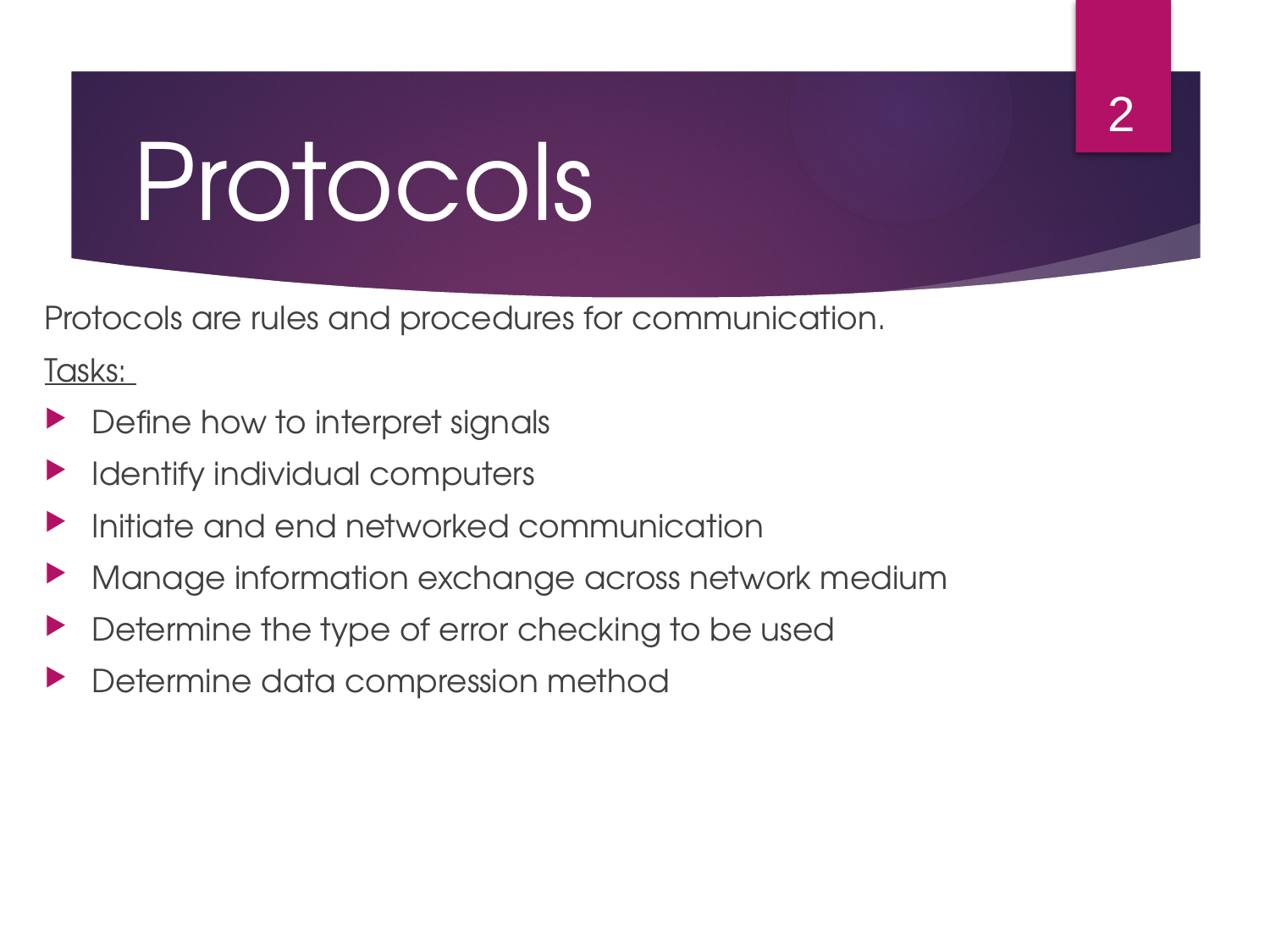

2
# Protocols
Protocols are rules and procedures for communication.
Tasks:
Define how to interpret signals
Identify individual computers
Initiate and end networked communication
Manage information exchange across network medium
Determine the type of error checking to be used
Determine data compression method